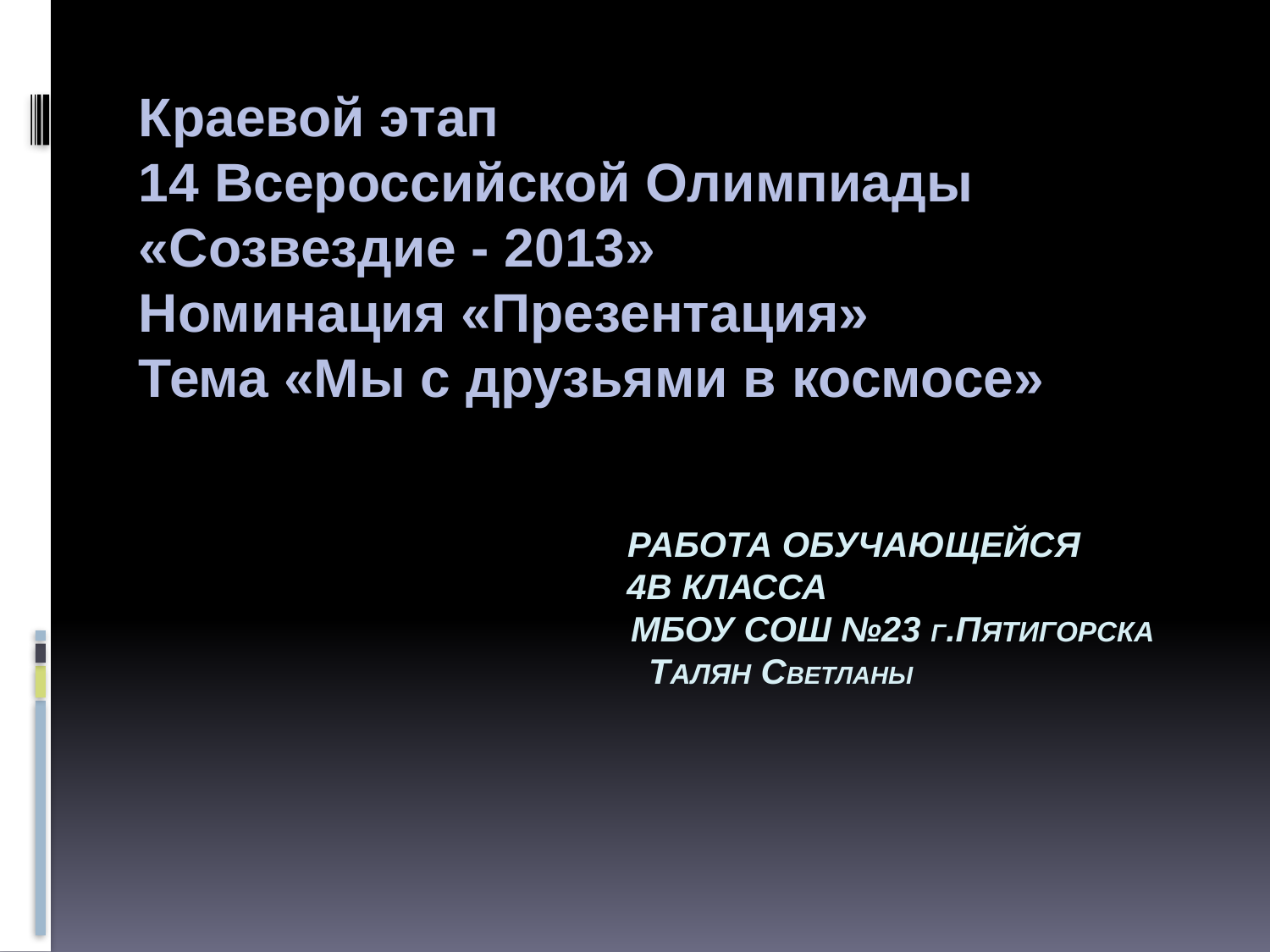

Краевой этап
14 Всероссийской Олимпиады «Созвездие - 2013»
Номинация «Презентация»
Тема «Мы с друзьями в космосе»

# Работа обучающейся 4В класса МБОУ СОШ №23 г.пятигорска Талян Светланы